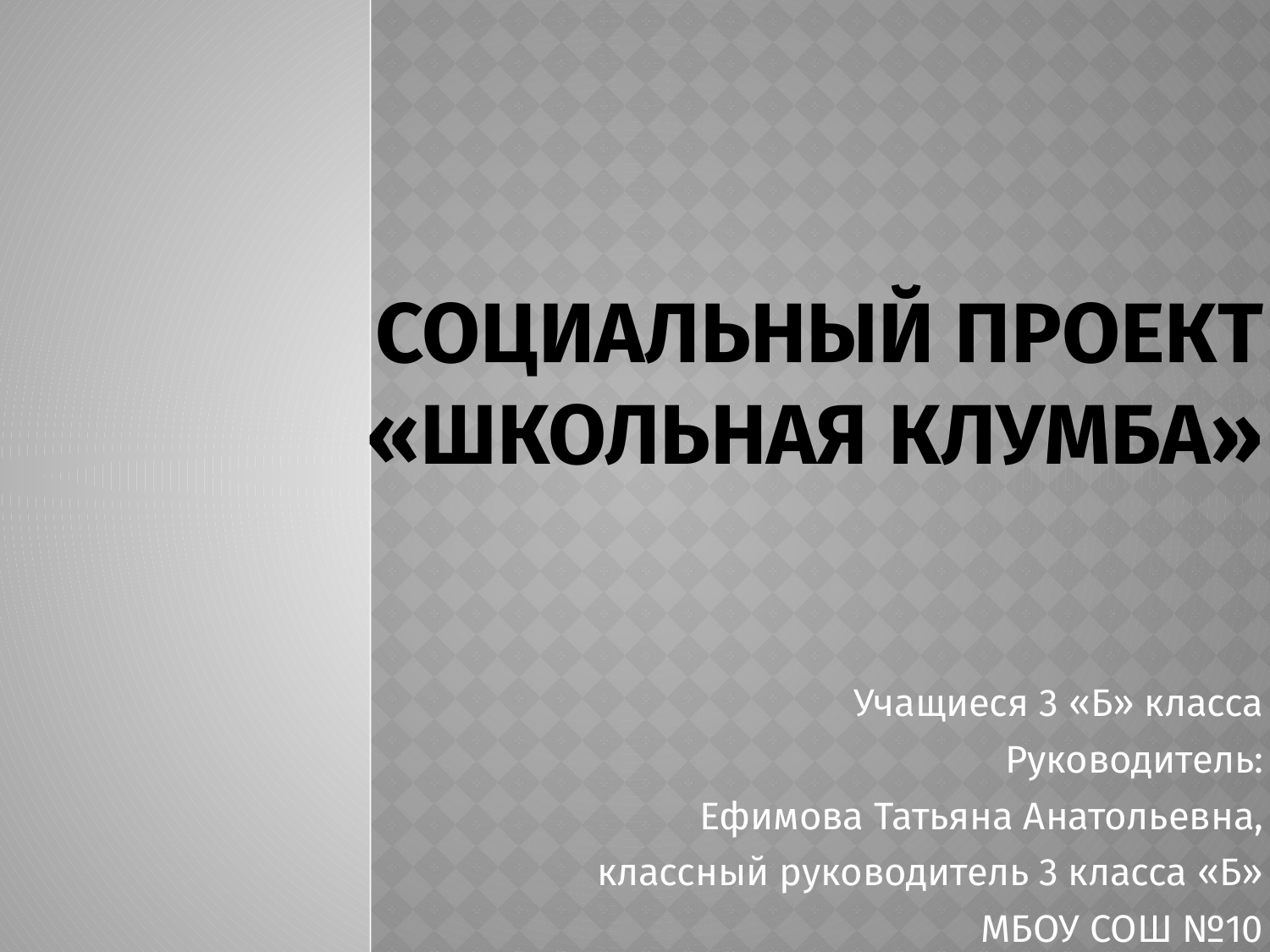

# социальный ПРОЕКТ «Школьная клумба»
Учащиеся 3 «Б» класса
Руководитель:
Ефимова Татьяна Анатольевна,
классный руководитель 3 класса «Б»
МБОУ СОШ №10